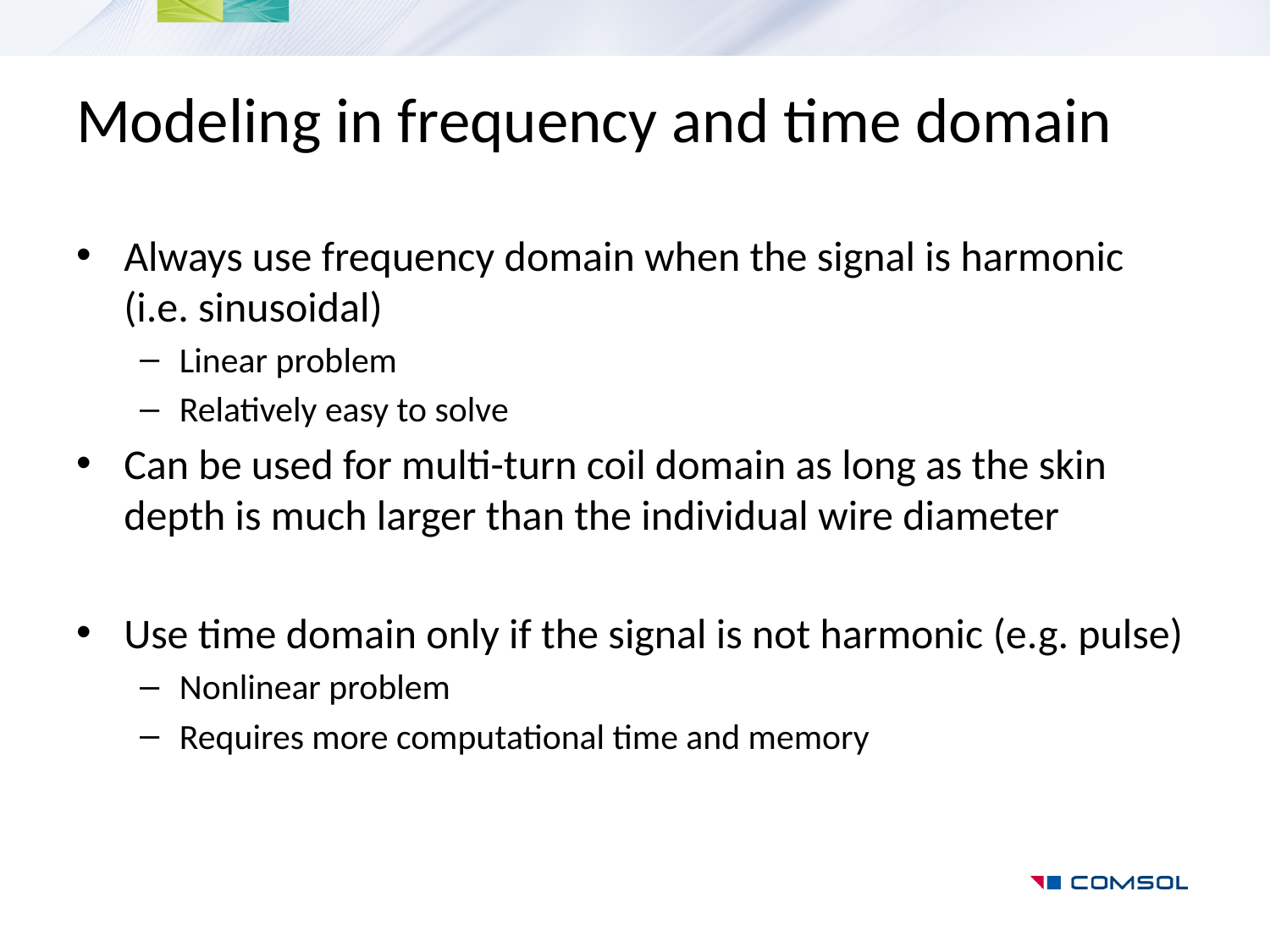

# Modeling in frequency and time domain
Always use frequency domain when the signal is harmonic (i.e. sinusoidal)
Linear problem
Relatively easy to solve
Can be used for multi-turn coil domain as long as the skin depth is much larger than the individual wire diameter

Use time domain only if the signal is not harmonic (e.g. pulse)
Nonlinear problem
Requires more computational time and memory